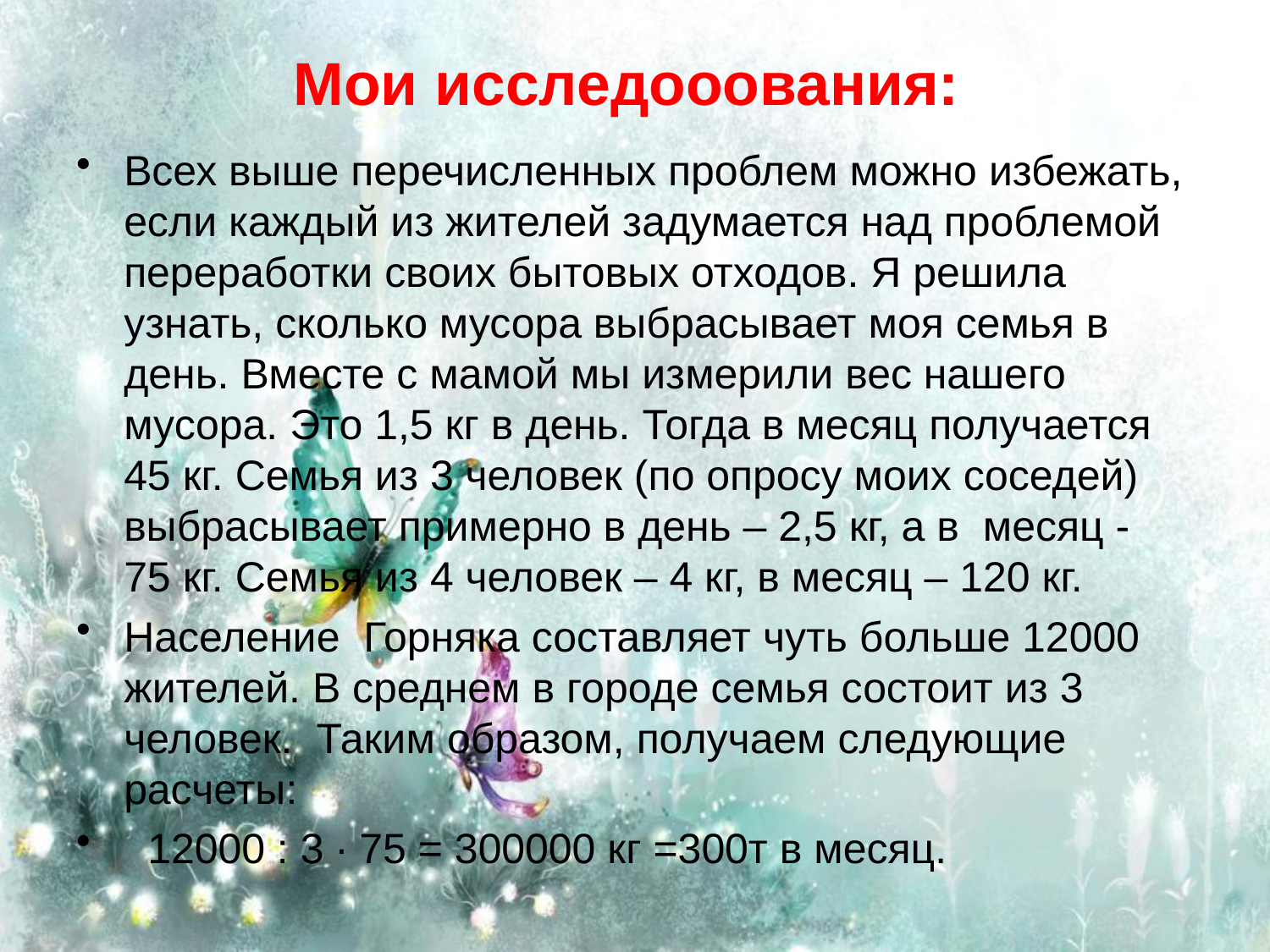

# Мои исследооования:
Всех выше перечисленных проблем можно избежать, если каждый из жителей задумается над проблемой переработки своих бытовых отходов. Я решила узнать, сколько мусора выбрасывает моя семья в день. Вместе с мамой мы измерили вес нашего мусора. Это 1,5 кг в день. Тогда в месяц получается  45 кг. Семья из 3 человек (по опросу моих соседей) выбрасывает примерно в день – 2,5 кг, а в  месяц -  75 кг. Семья из 4 человек – 4 кг, в месяц – 120 кг.
Население  Горняка составляет чуть больше 12000 жителей. В среднем в городе семья состоит из 3 человек.  Таким образом, получаем следующие  расчеты:
  12000 : 3 ∙ 75 = 300000 кг =300т в месяц.